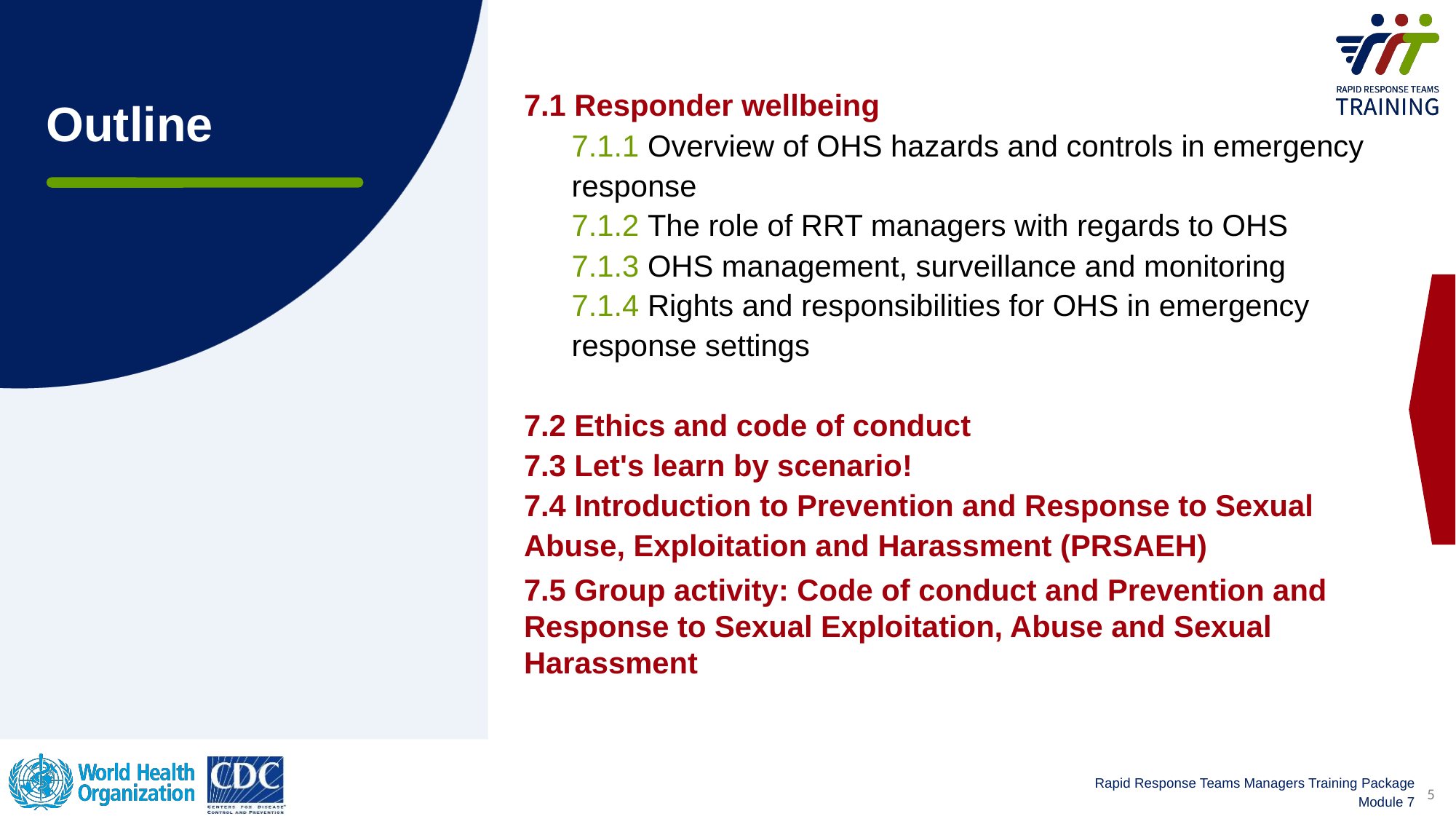

7.1 Responder wellbeing
7.1.1 Overview of OHS hazards and controls in emergency response
7.1.2 The role of RRT managers with regards to OHS
7.1.3 OHS management, surveillance and monitoring
7.1.4 Rights and responsibilities for OHS in emergency response settings

7.2 Ethics and code of conduct
7.3 Let's learn by scenario!
7.4 Introduction to Prevention and Response to Sexual Abuse, Exploitation and Harassment (PRSAEH)
7.5 Group activity: Code of conduct and Prevention and Response to Sexual Exploitation, Abuse and Sexual Harassment

Outline
5